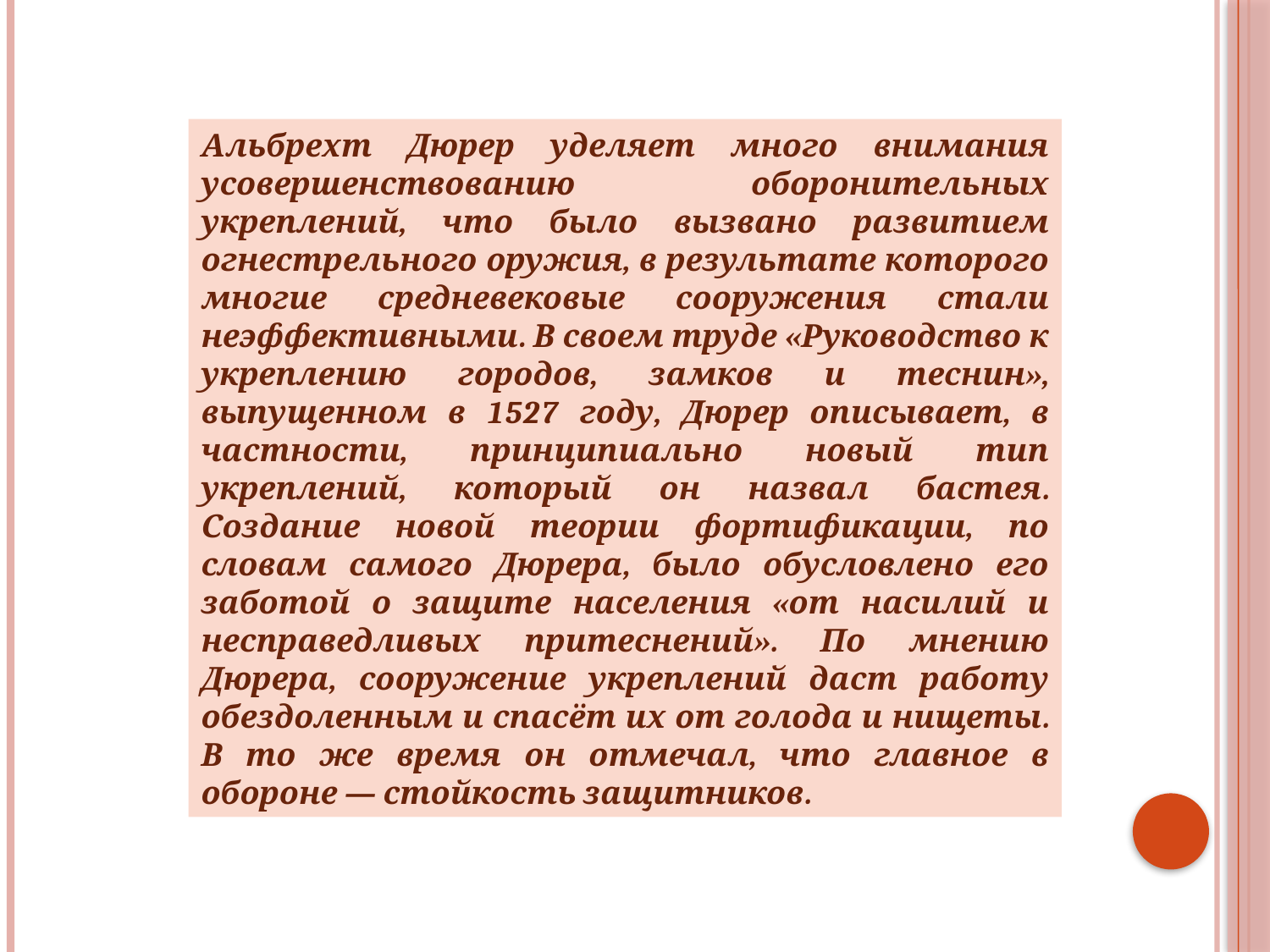

Альбрехт Дюрер уделяет много внимания усовершенствованию оборонительных укреплений, что было вызвано развитием огнестрельного оружия, в результате которого многие средневековые сооружения стали неэффективными. В своем труде «Руководство к укреплению городов, замков и теснин», выпущенном в 1527 году, Дюрер описывает, в частности, принципиально новый тип укреплений, который он назвал бастея. Создание новой теории фортификации, по словам самого Дюрера, было обусловлено его заботой о защите населения «от насилий и несправедливых притеснений». По мнению Дюрера, сооружение укреплений даст работу обездоленным и спасёт их от голода и нищеты. В то же время он отмечал, что главное в обороне — стойкость защитников.